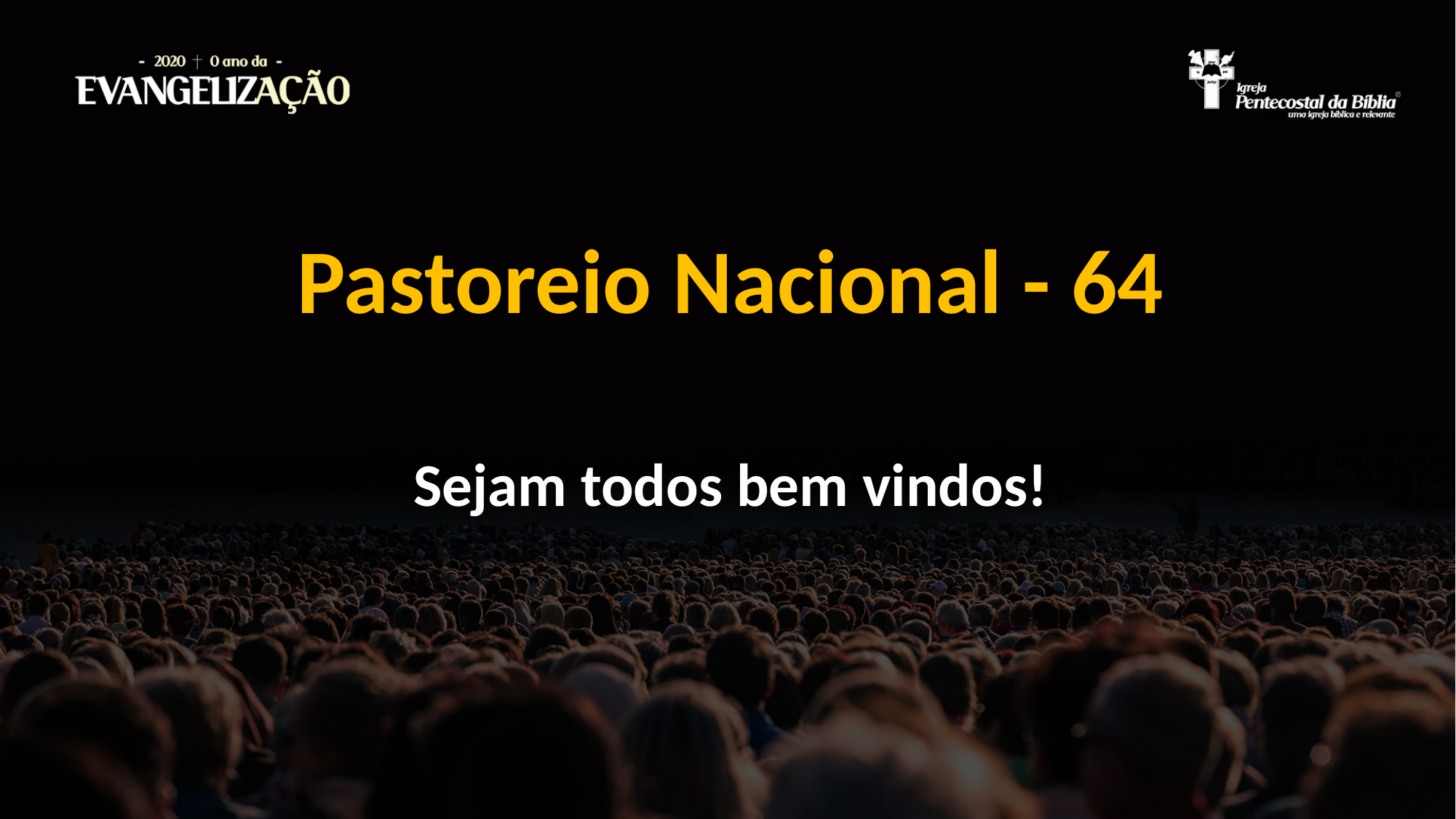

# Pastoreio Nacional - 64

Sejam todos bem vindos!